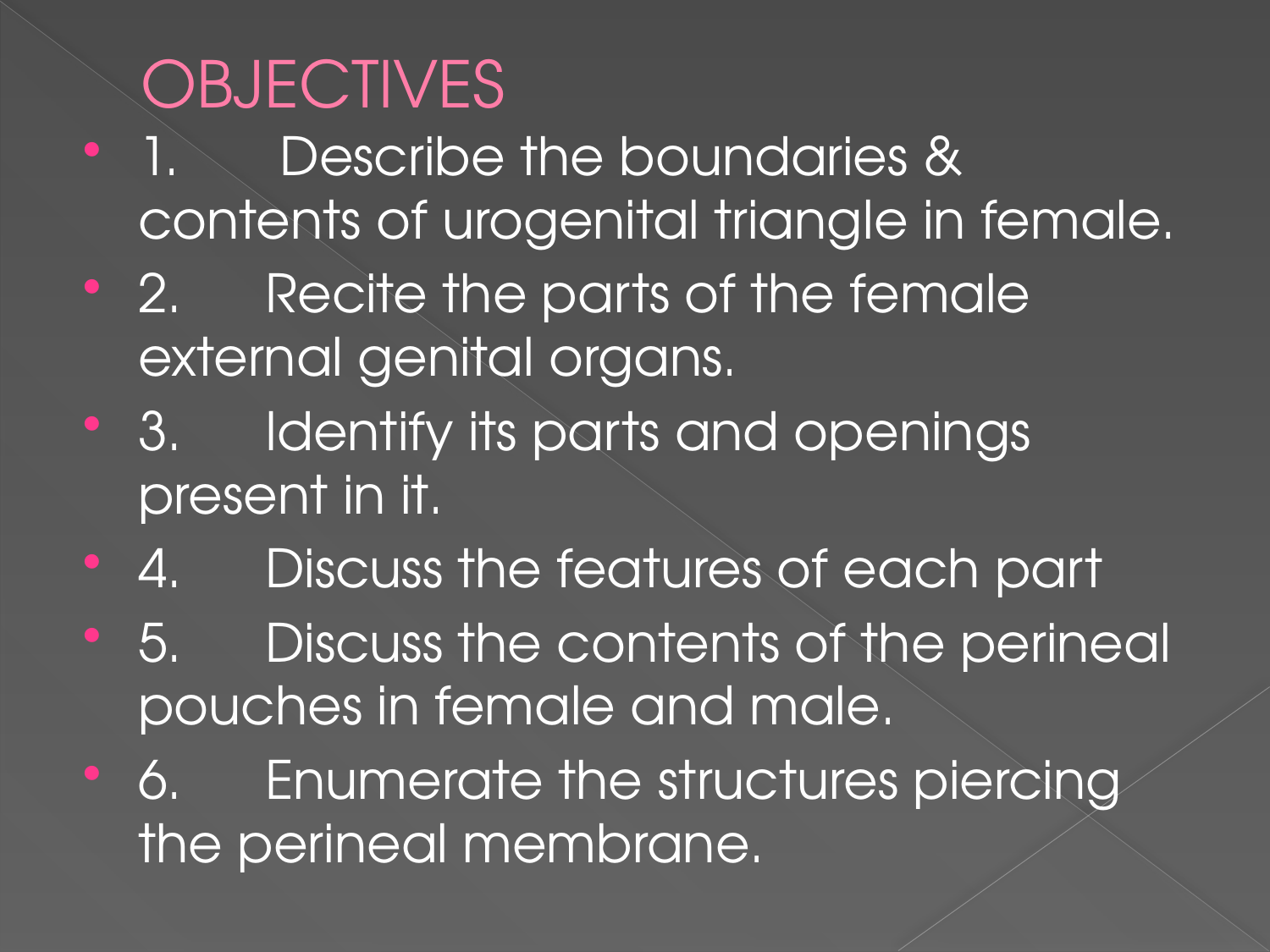

# OBJECTIVES
1.	 Describe the boundaries & contents of urogenital triangle in female.
2.	Recite the parts of the female external genital organs.
3.	Identify its parts and openings present in it.
4.	Discuss the features of each part
5.	Discuss the contents of the perineal pouches in female and male.
6.	Enumerate the structures piercing the perineal membrane.